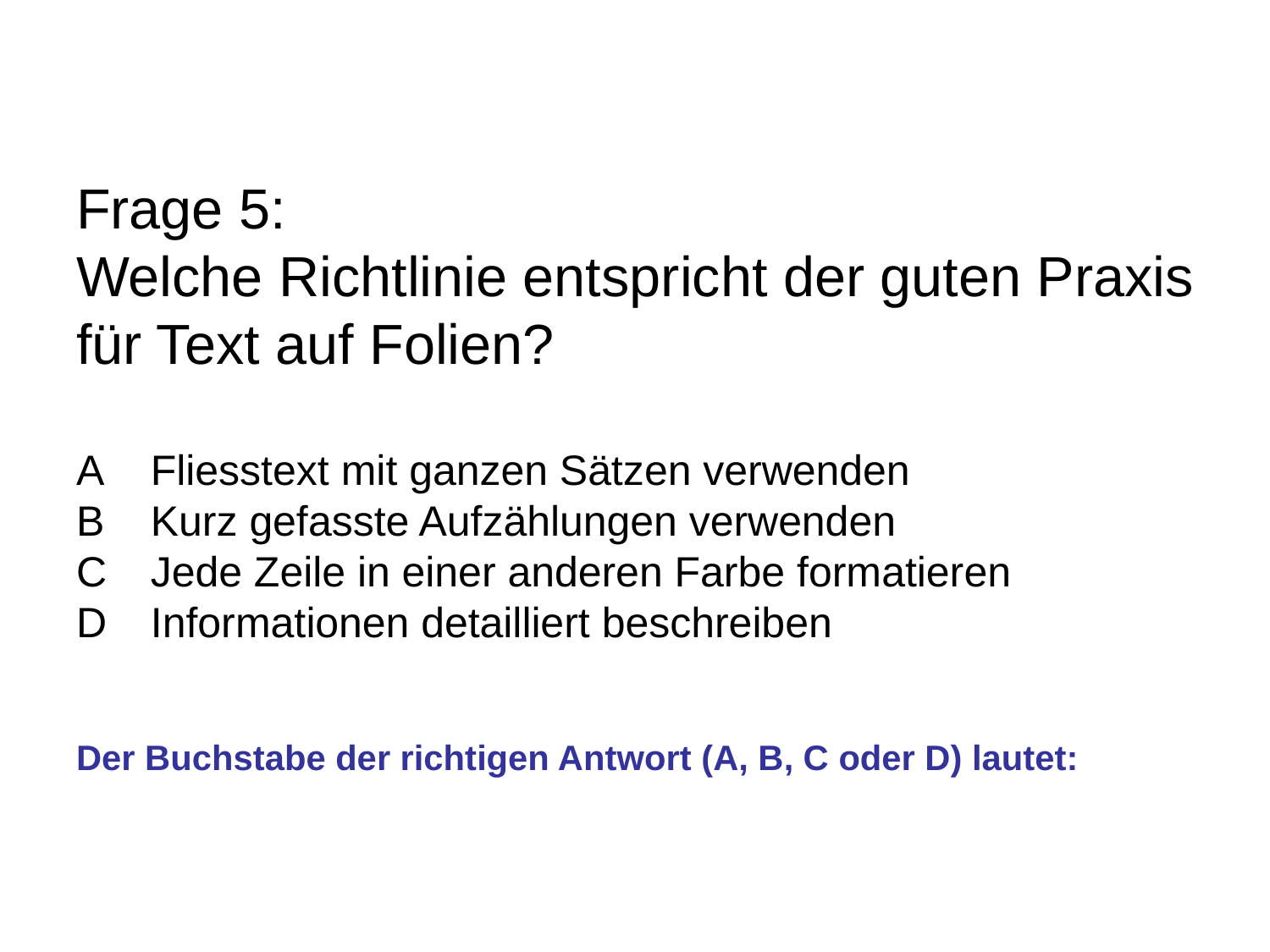

# Frage 5: Welche Richtlinie entspricht der guten Praxis für Text auf Folien? A	Fliesstext mit ganzen Sätzen verwenden B	Kurz gefasste Aufzählungen verwenden C	Jede Zeile in einer anderen Farbe formatieren D	Informationen detailliert beschreiben Der Buchstabe der richtigen Antwort (A, B, C oder D) lautet: